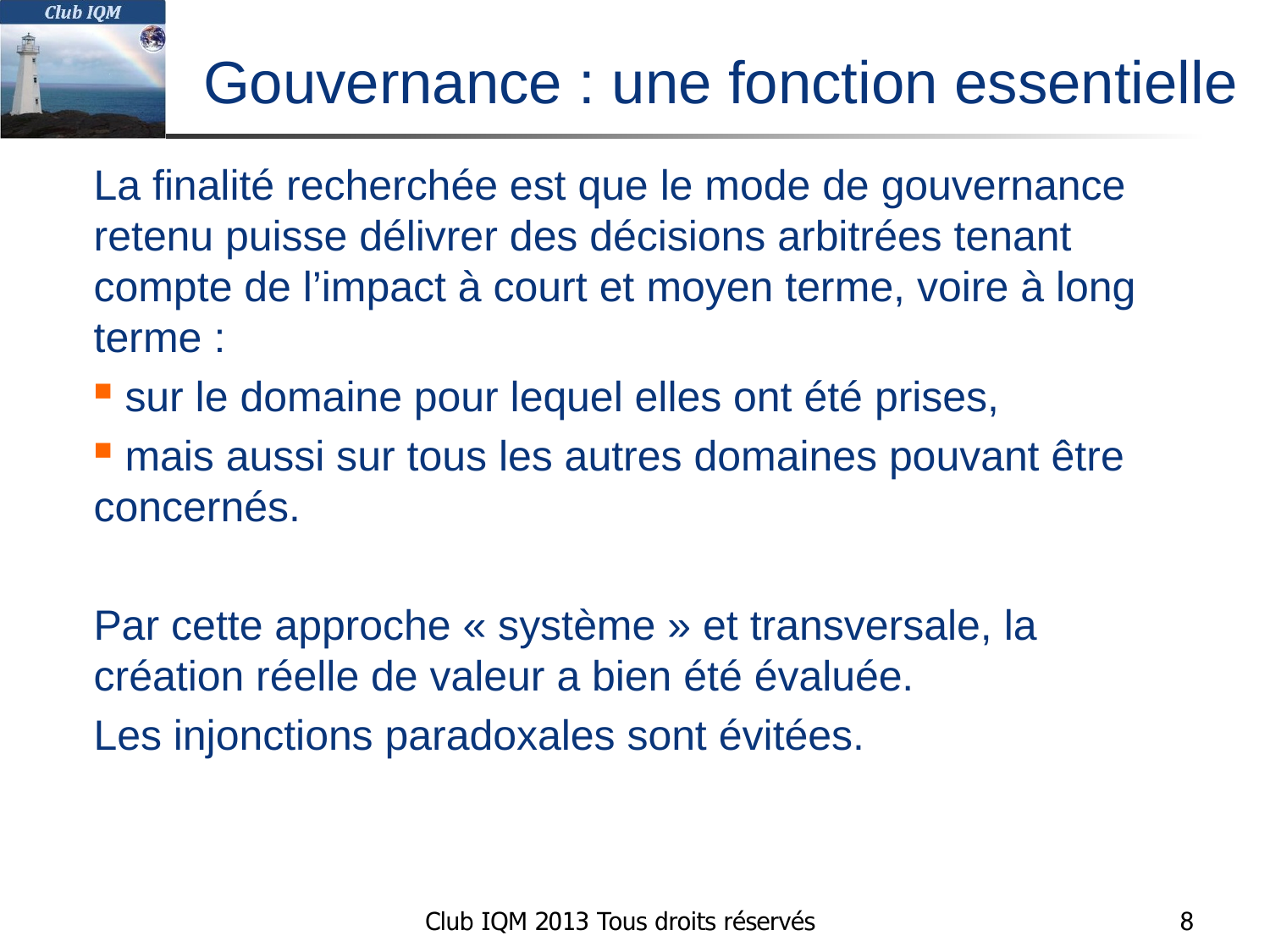

Gouvernance : une fonction essentielle
La finalité recherchée est que le mode de gouvernance retenu puisse délivrer des décisions arbitrées tenant compte de l’impact à court et moyen terme, voire à long terme :
 sur le domaine pour lequel elles ont été prises,
 mais aussi sur tous les autres domaines pouvant être concernés.

Par cette approche « système » et transversale, la création réelle de valeur a bien été évaluée.
Les injonctions paradoxales sont évitées.

Club IQM 2013 Tous droits réservés
8